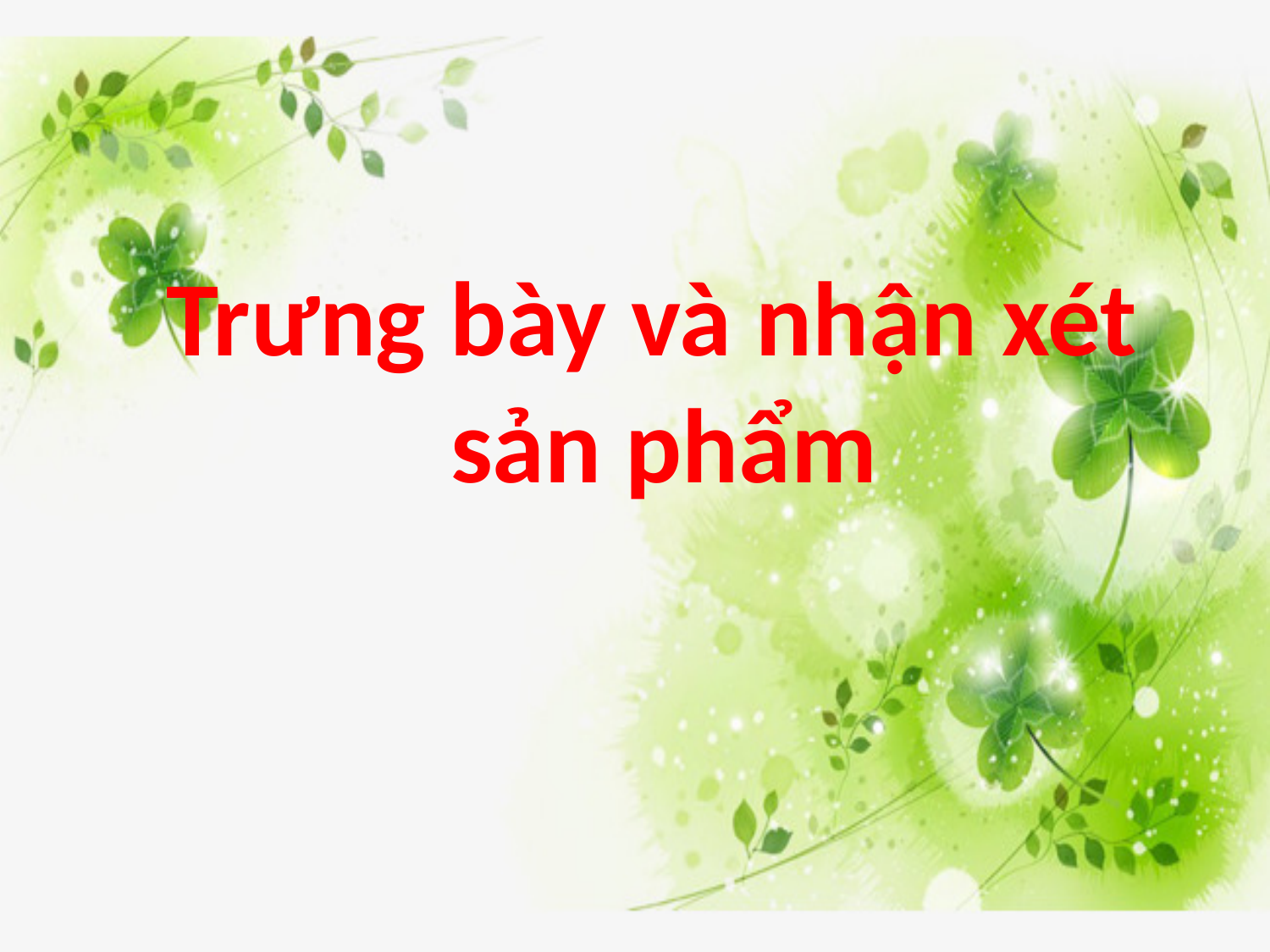

Trưng bày và nhận xét
 sản phẩm